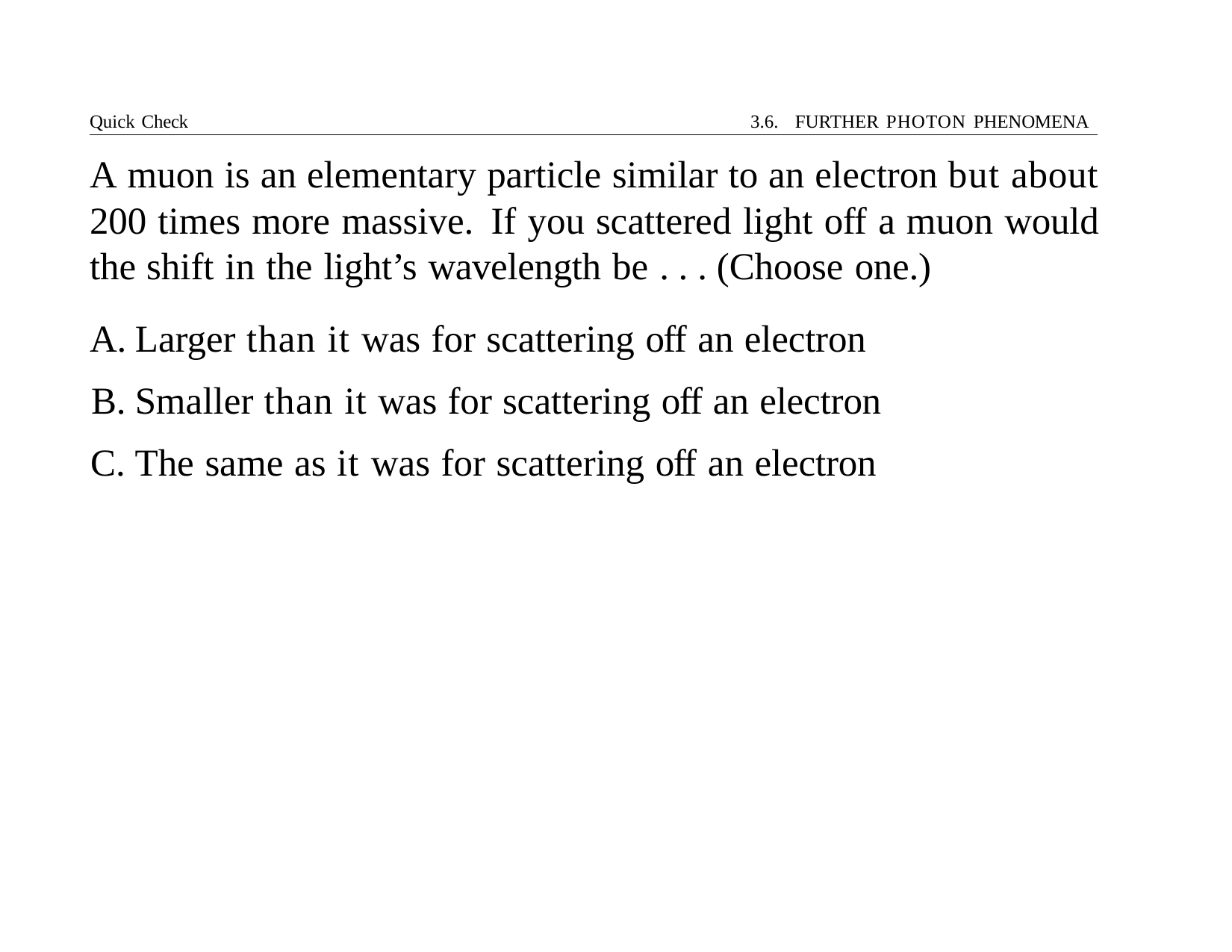

Quick Check	3.6.  FURTHER PHOTON PHENOMENA

# A muon is an elementary particle similar to an electron but about 200 times more massive. If you scattered light off a muon would the shift in the light’s wavelength be . . . (Choose one.)
Larger than it was for scattering off an electron
Smaller than it was for scattering off an electron
The same as it was for scattering off an electron